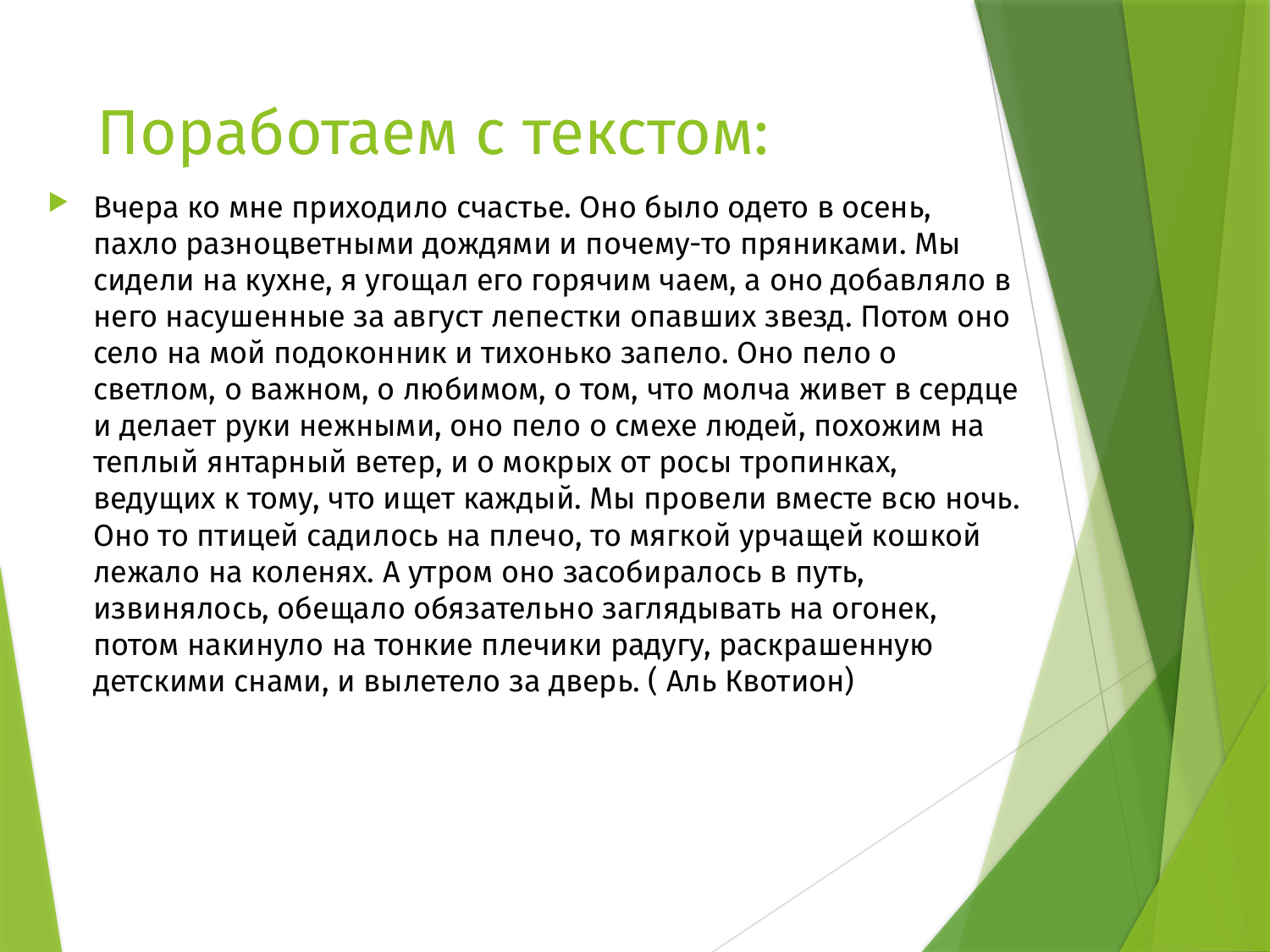

# Поработаем с текстом:
Вчера ко мне приходило счастье. Оно было одето в осень, пахло разноцветными дождями и почему-то пряниками. Мы сидели на кухне, я угощал его горячим чаем, а оно добавляло в него насушенные за август лепестки опавших звезд. Потом оно село на мой подоконник и тихонько запело. Оно пело о светлом, о важном, о любимом, о том, что молча живет в сердце и делает руки нежными, оно пело о смехе людей, похожим на теплый янтарный ветер, и о мокрых от росы тропинках, ведущих к тому, что ищет каждый. Мы провели вместе всю ночь. Оно то птицей садилось на плечо, то мягкой урчащей кошкой лежало на коленях. А утром оно засобиралось в путь, извинялось, обещало обязательно заглядывать на огонек, потом накинуло на тонкие плечики радугу, раскрашенную детскими снами, и вылетело за дверь. ( Аль Квотион)